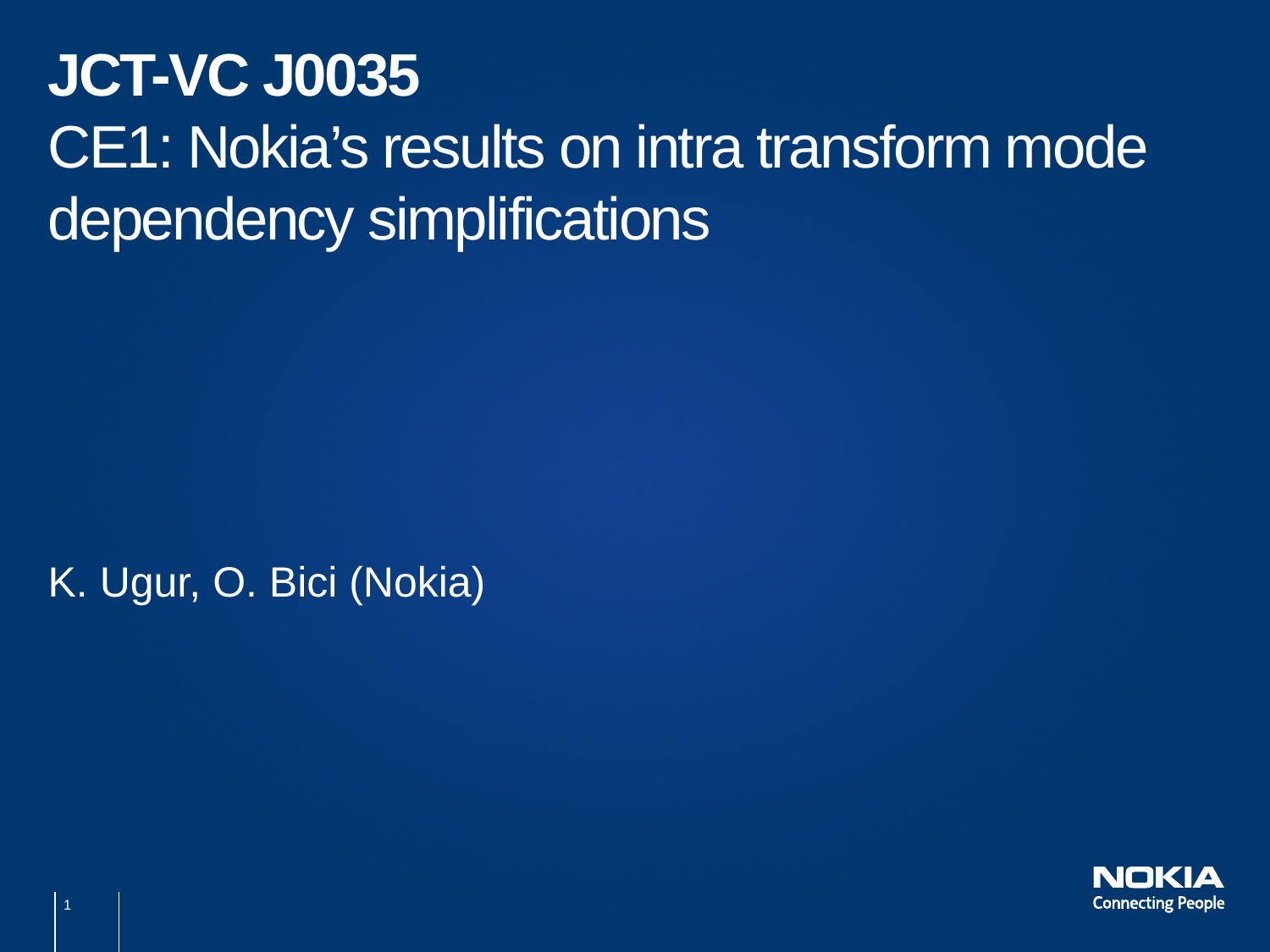

# JCT-VC J0035 CE1: Nokia’s results on intra transform mode dependency simplifications
K. Ugur, O. Bici (Nokia)
1